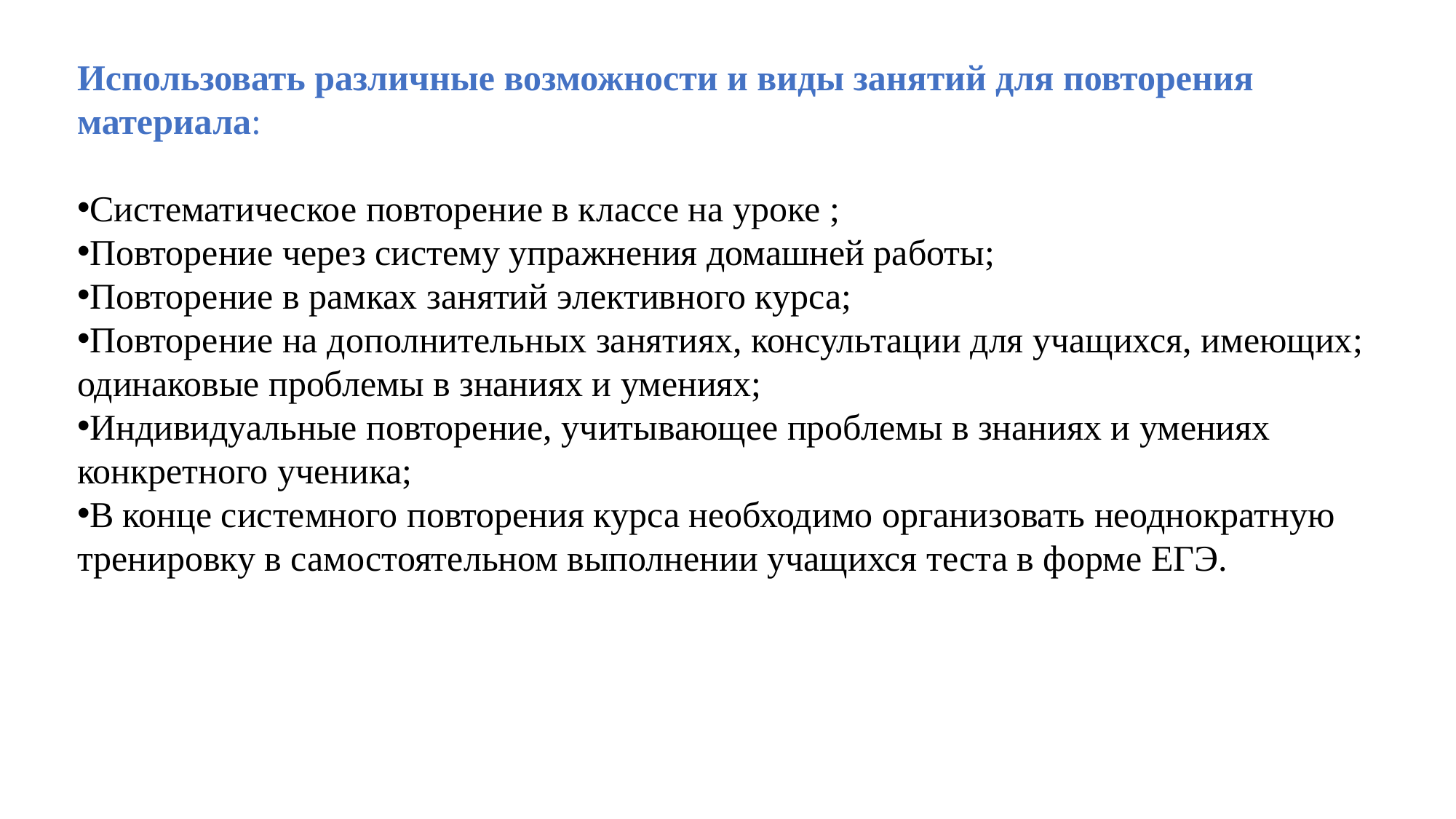

Использовать различные возможности и виды занятий для повторения материала:

Систематическое повторение в классе на уроке ;
Повторение через систему упражнения домашней работы;
Повторение в рамках занятий элективного курса;
Повторение на дополнительных занятиях, консультации для учащихся, имеющих; одинаковые проблемы в знаниях и умениях;
Индивидуальные повторение, учитывающее проблемы в знаниях и умениях конкретного ученика;
В конце системного повторения курса необходимо организовать неоднократную тренировку в самостоятельном выполнении учащихся теста в форме ЕГЭ.